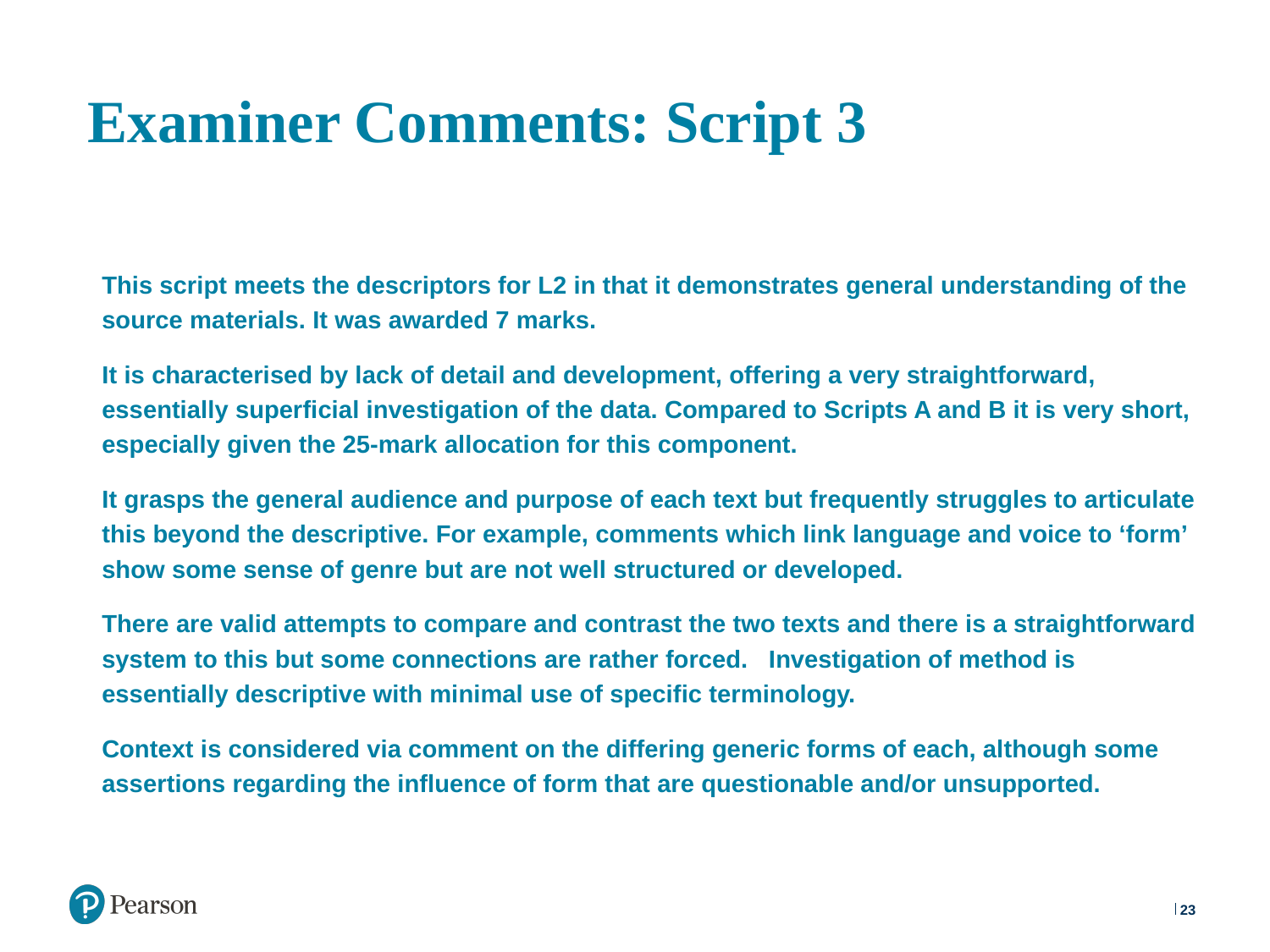

# Examiner Comments: Script 3
This script meets the descriptors for L2 in that it demonstrates general understanding of the source materials. It was awarded 7 marks.
It is characterised by lack of detail and development, offering a very straightforward, essentially superficial investigation of the data. Compared to Scripts A and B it is very short, especially given the 25-mark allocation for this component.
It grasps the general audience and purpose of each text but frequently struggles to articulate this beyond the descriptive. For example, comments which link language and voice to ‘form’ show some sense of genre but are not well structured or developed.
There are valid attempts to compare and contrast the two texts and there is a straightforward system to this but some connections are rather forced.   Investigation of method is essentially descriptive with minimal use of specific terminology.
Context is considered via comment on the differing generic forms of each, although some assertions regarding the influence of form that are questionable and/or unsupported.

23